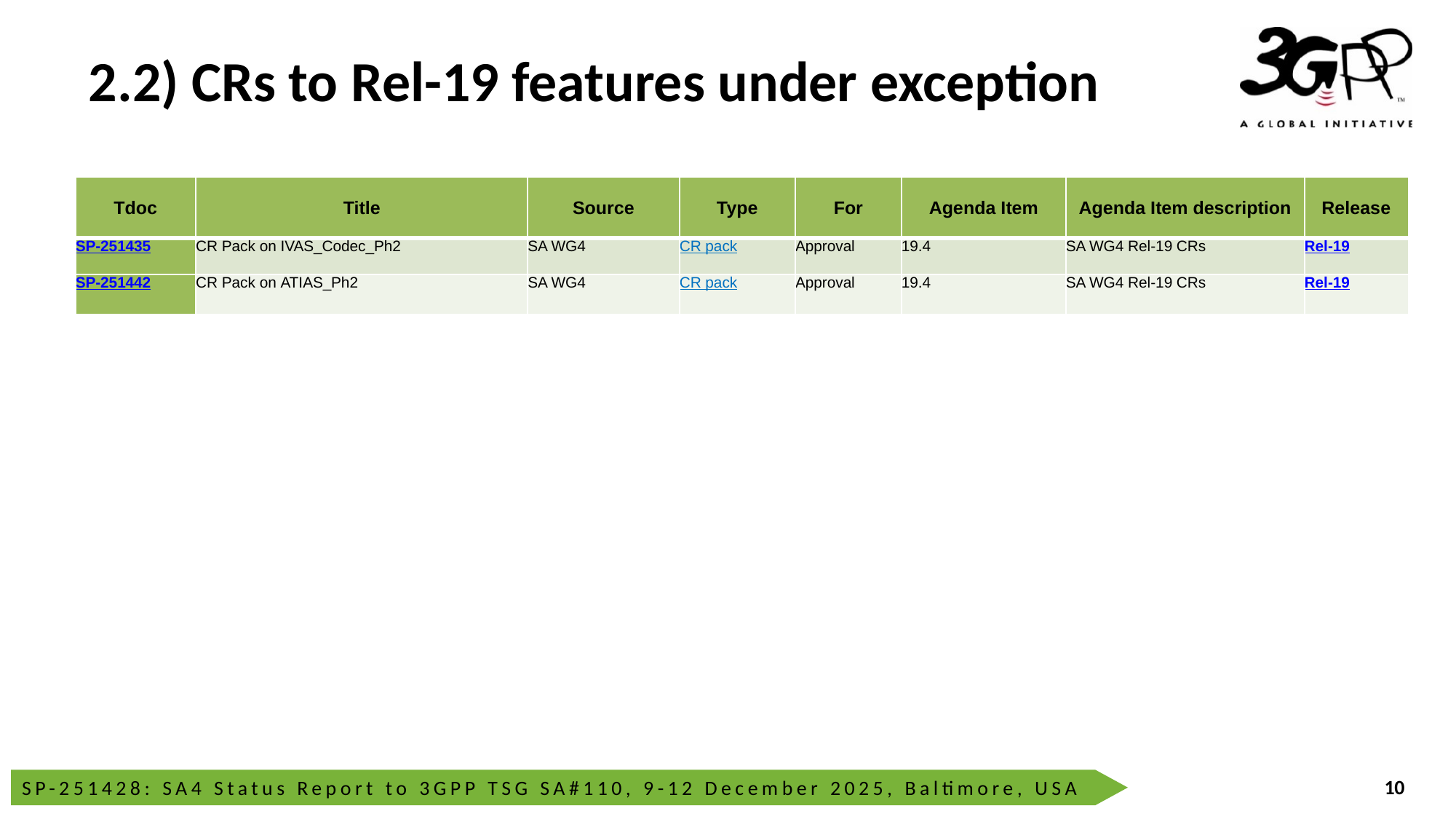

# 2.2) CRs to Rel-19 features under exception
| Tdoc | Title | Source | Type | For | Agenda Item | Agenda Item description | Release |
| --- | --- | --- | --- | --- | --- | --- | --- |
| SP-251435 | CR Pack on IVAS\_Codec\_Ph2 | SA WG4 | CR pack | Approval | 19.4 | SA WG4 Rel-19 CRs | Rel-19 |
| SP-251442 | CR Pack on ATIAS\_Ph2 | SA WG4 | CR pack | Approval | 19.4 | SA WG4 Rel-19 CRs | Rel-19 |